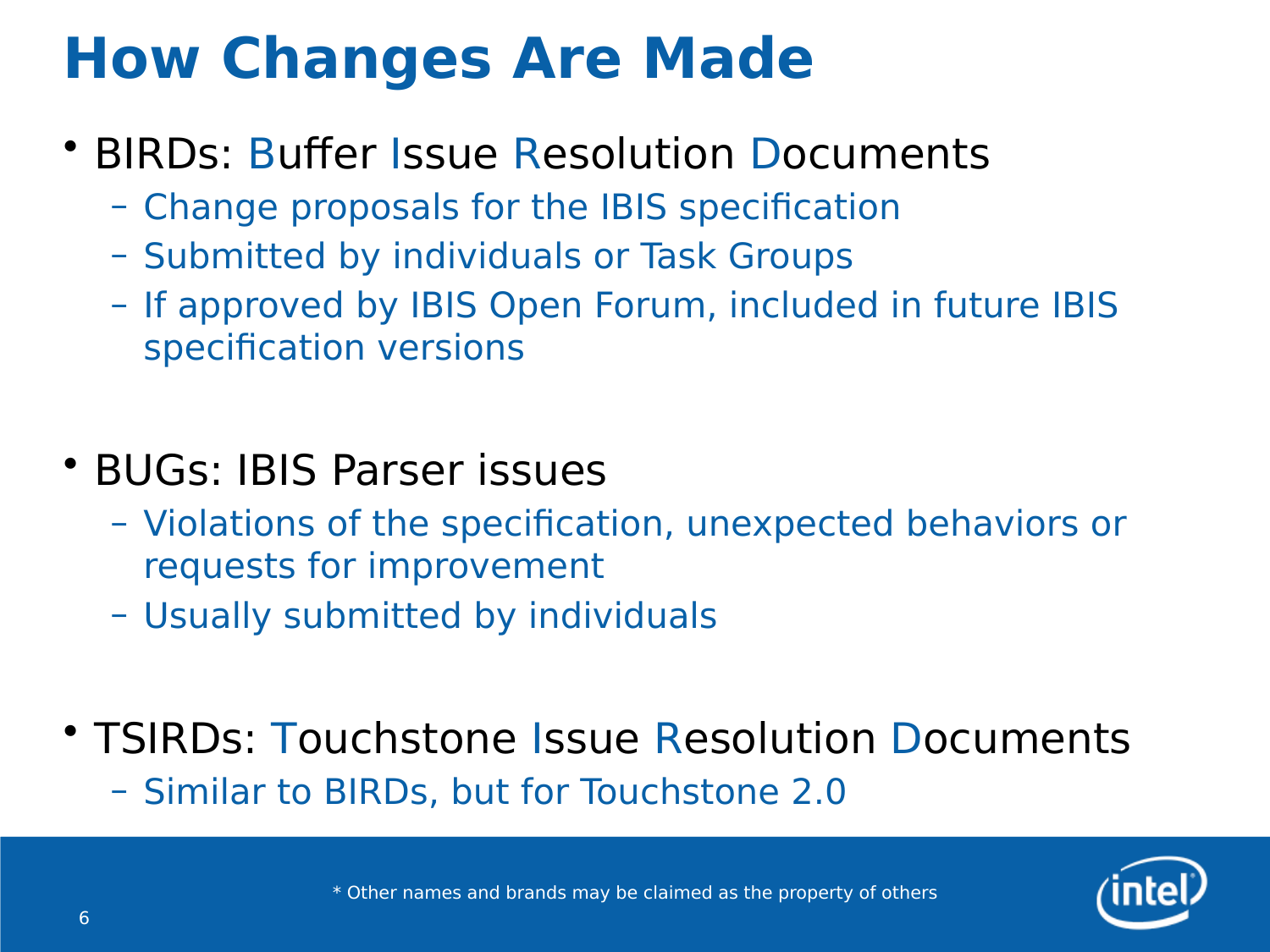

# How Changes Are Made
BIRDs: Buffer Issue Resolution Documents
Change proposals for the IBIS specification
Submitted by individuals or Task Groups
If approved by IBIS Open Forum, included in future IBIS specification versions

BUGs: IBIS Parser issues
Violations of the specification, unexpected behaviors or requests for improvement
Usually submitted by individuals

TSIRDs: Touchstone Issue Resolution Documents
Similar to BIRDs, but for Touchstone 2.0